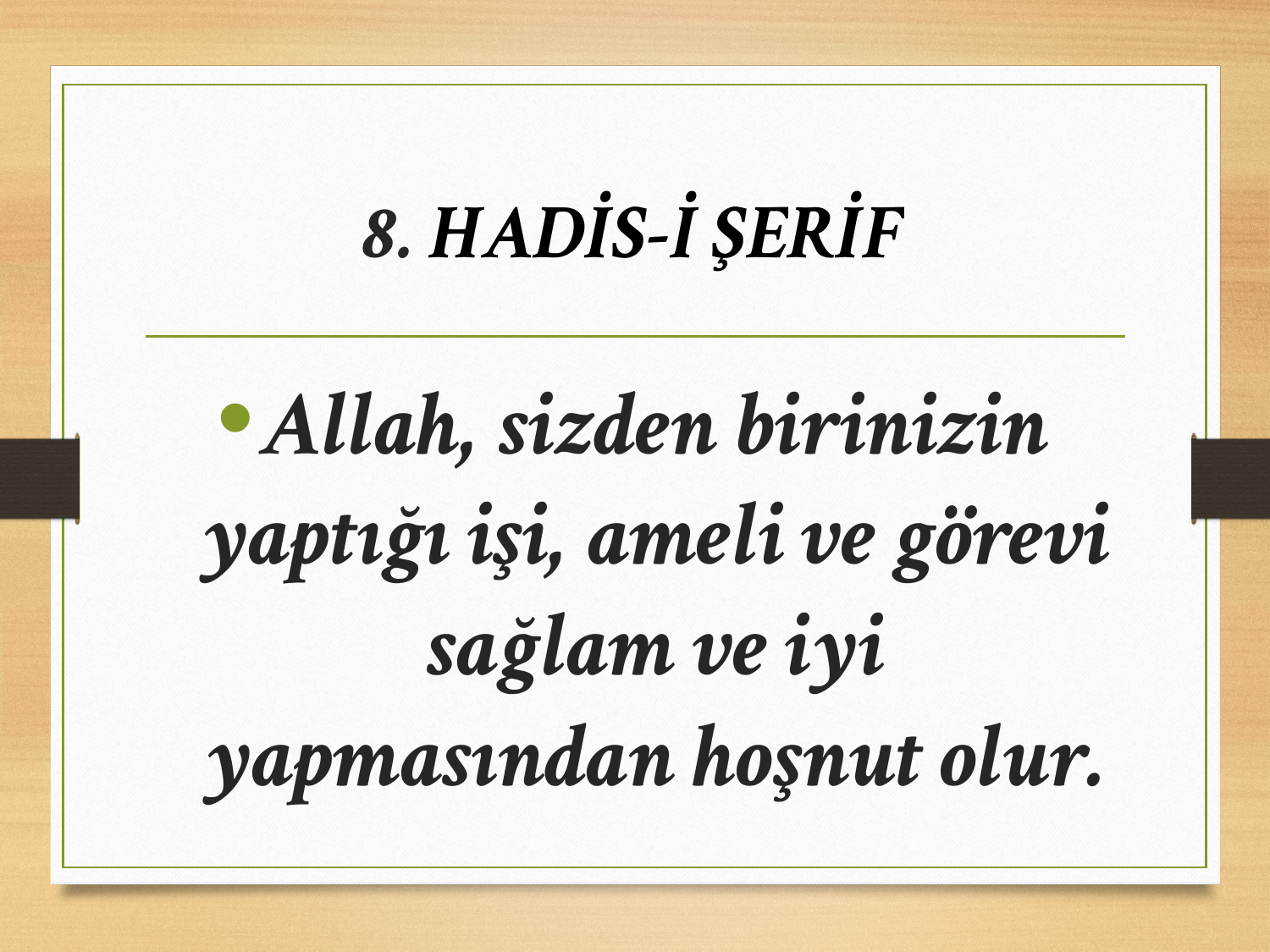

# 8. HADİS-İ ŞERİF
Allah, sizden birinizin yaptığı işi, ameli ve görevi sağlam ve iyi yapmasından hoşnut olur.